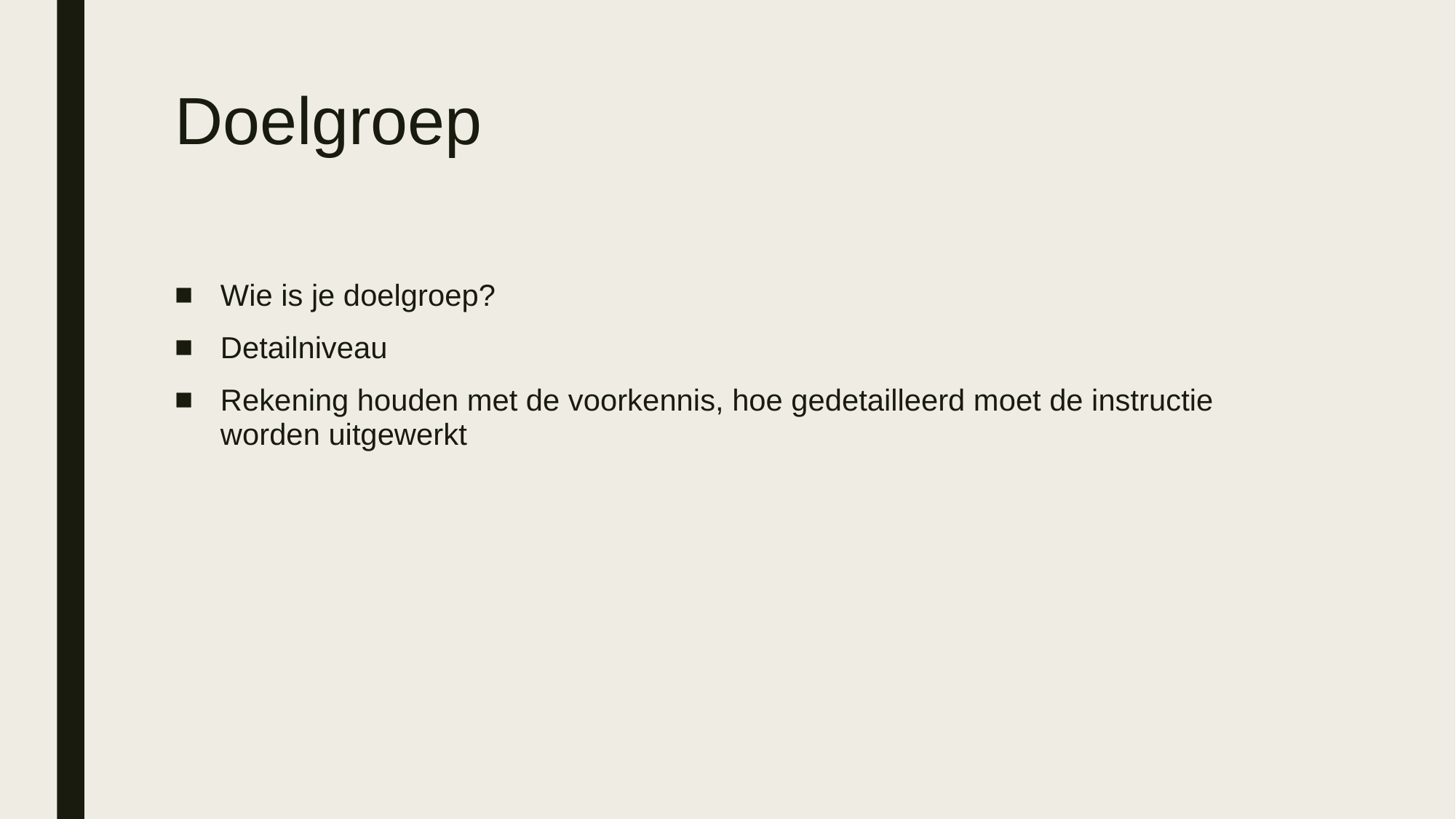

# Doelgroep
Wie is je doelgroep?
Detailniveau
Rekening houden met de voorkennis, hoe gedetailleerd moet de instructie worden uitgewerkt